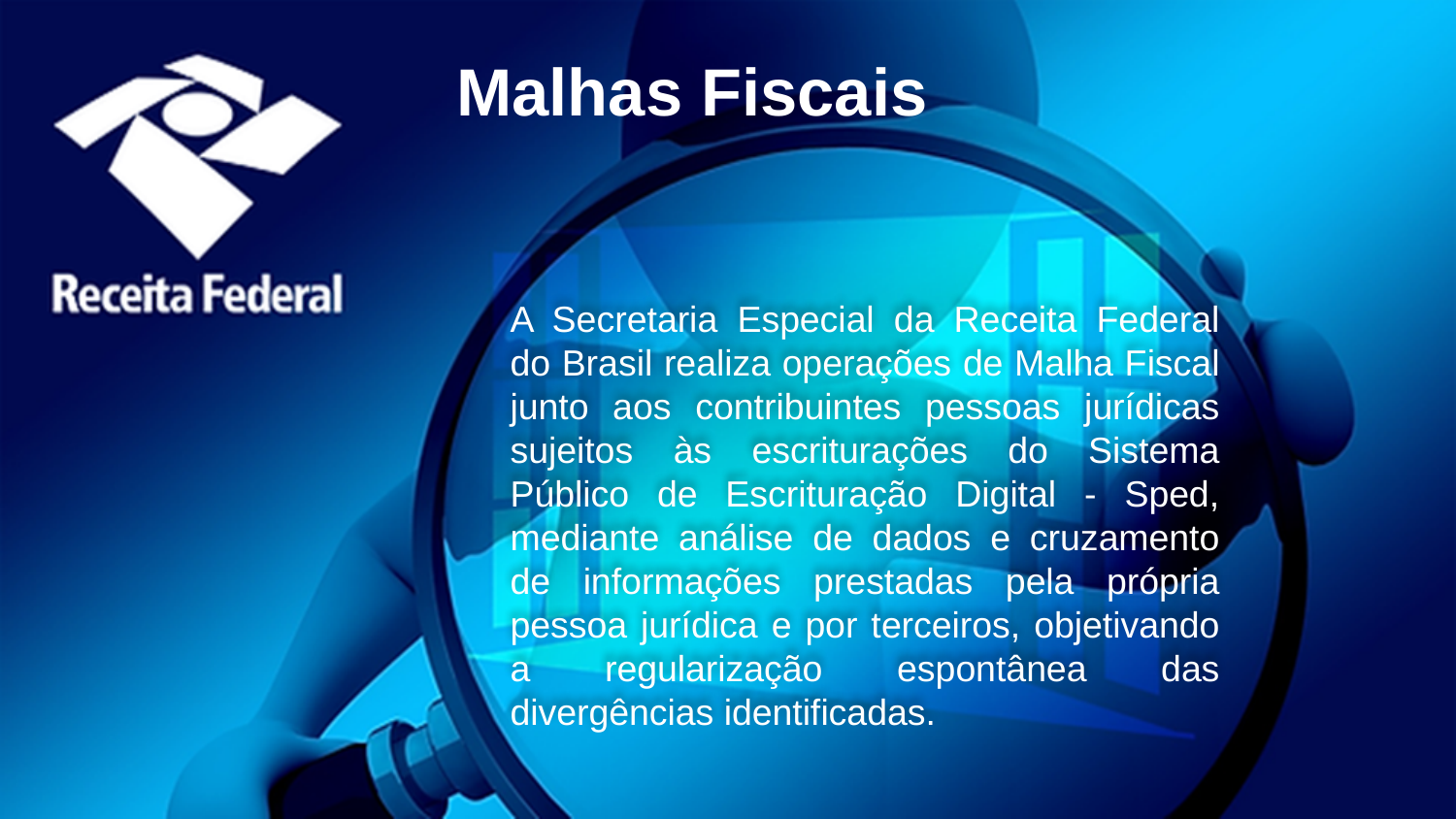

# Malhas Fiscais
A Secretaria Especial da Receita Federal do Brasil realiza operações de Malha Fiscal junto aos contribuintes pessoas jurídicas sujeitos às escriturações do Sistema Público de Escrituração Digital - Sped, mediante análise de dados e cruzamento de informações prestadas pela própria pessoa jurídica e por terceiros, objetivando a regularização espontânea das divergências identificadas.